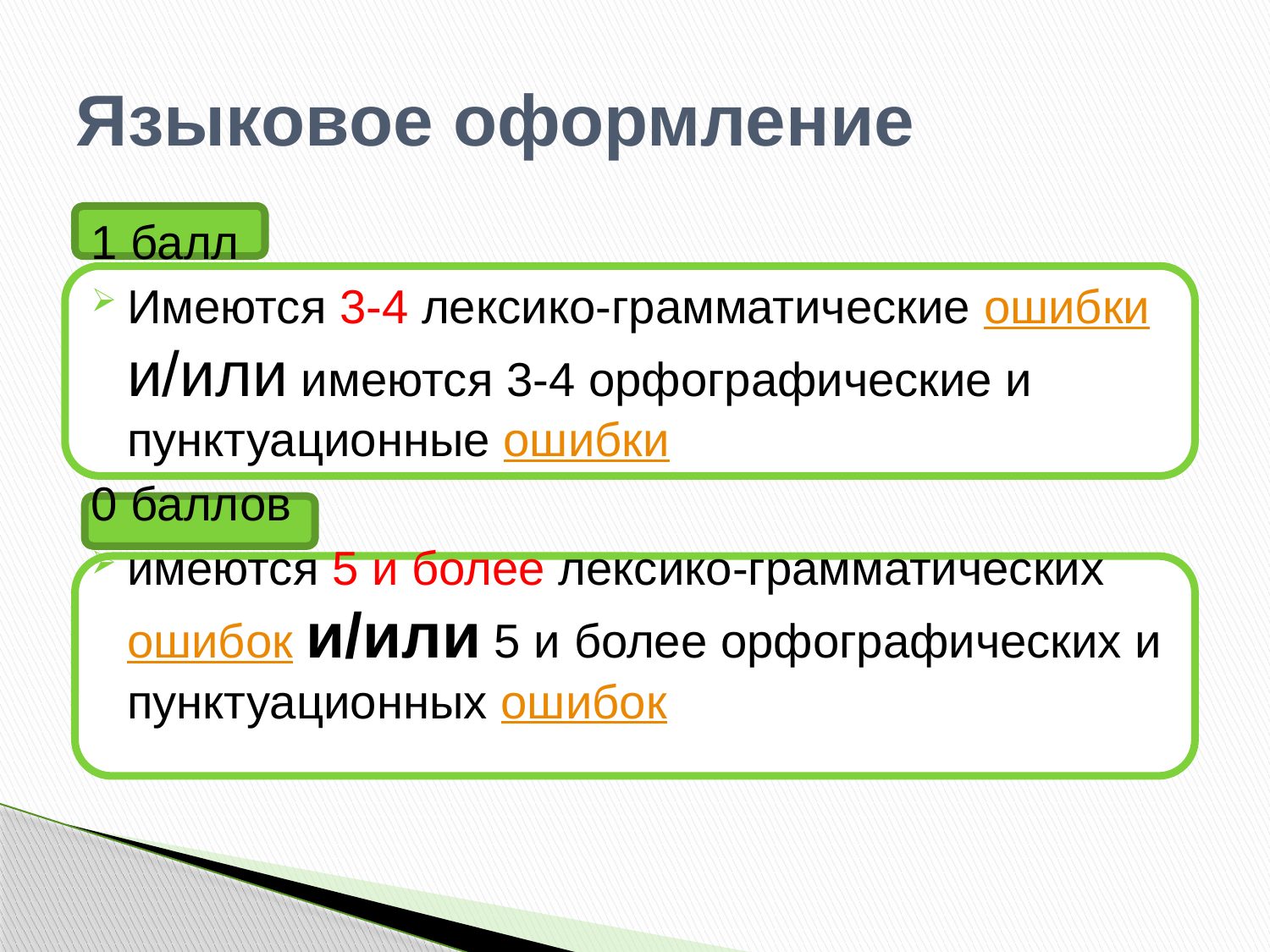

# Языковое оформление
1 балл
Имеются 3-4 лексико-грамматические ошибки и/или имеются 3-4 орфографические и пунктуационные ошибки
0 баллов
имеются 5 и более лексико-грамматических ошибок и/или 5 и более орфографических и пунктуационных ошибок